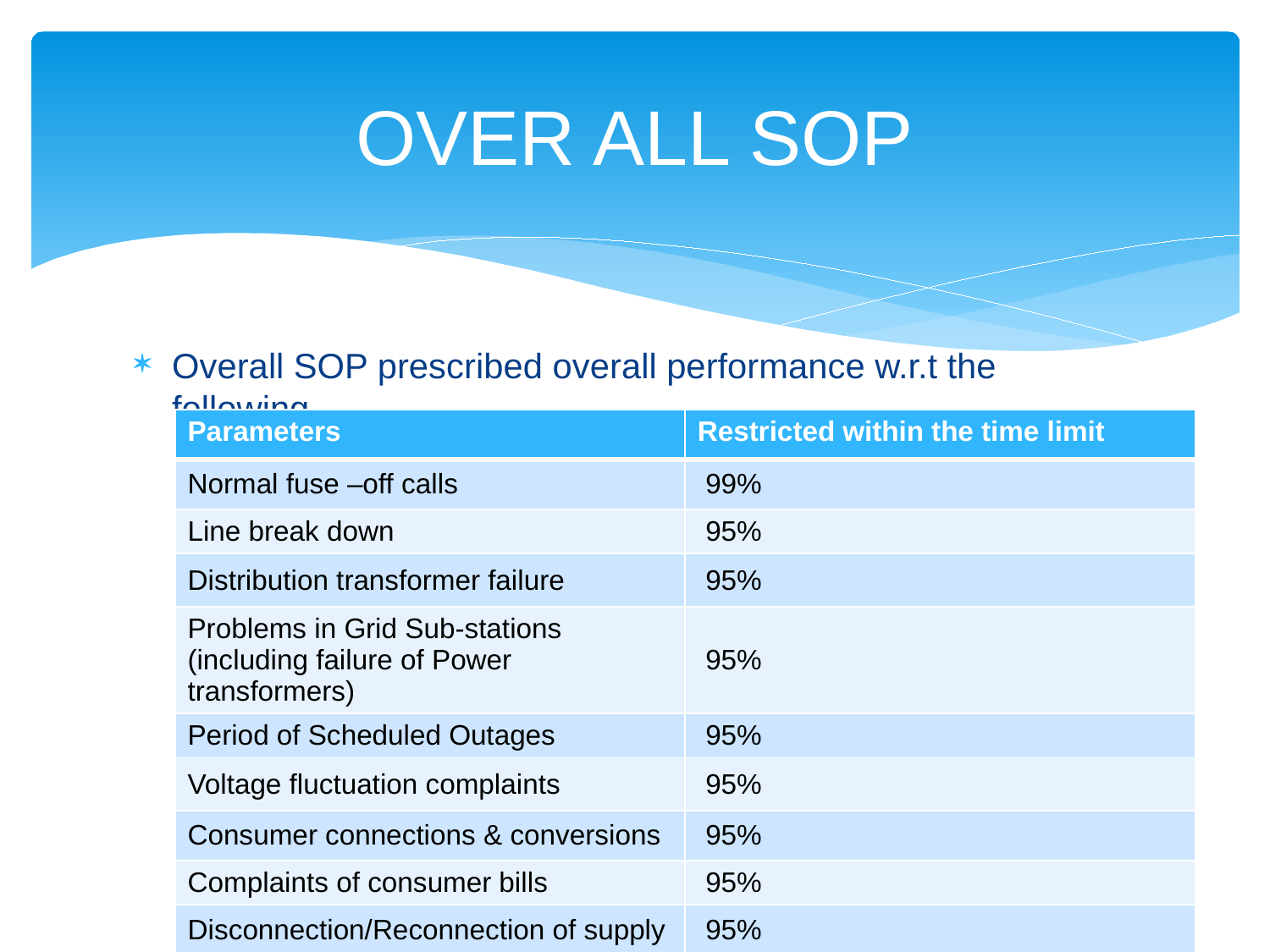

# OVER ALL SOP
Overall SOP prescribed overall performance w.r.t the following –
| Parameters | Restricted within the time limit |
| --- | --- |
| Normal fuse –off calls | 99% |
| Line break down | 95% |
| Distribution transformer failure | 95% |
| Problems in Grid Sub-stations (including failure of Power transformers) | 95% |
| Period of Scheduled Outages | 95% |
| Voltage fluctuation complaints | 95% |
| Consumer connections & conversions | 95% |
| Complaints of consumer bills | 95% |
| Disconnection/Reconnection of supply | 95% |